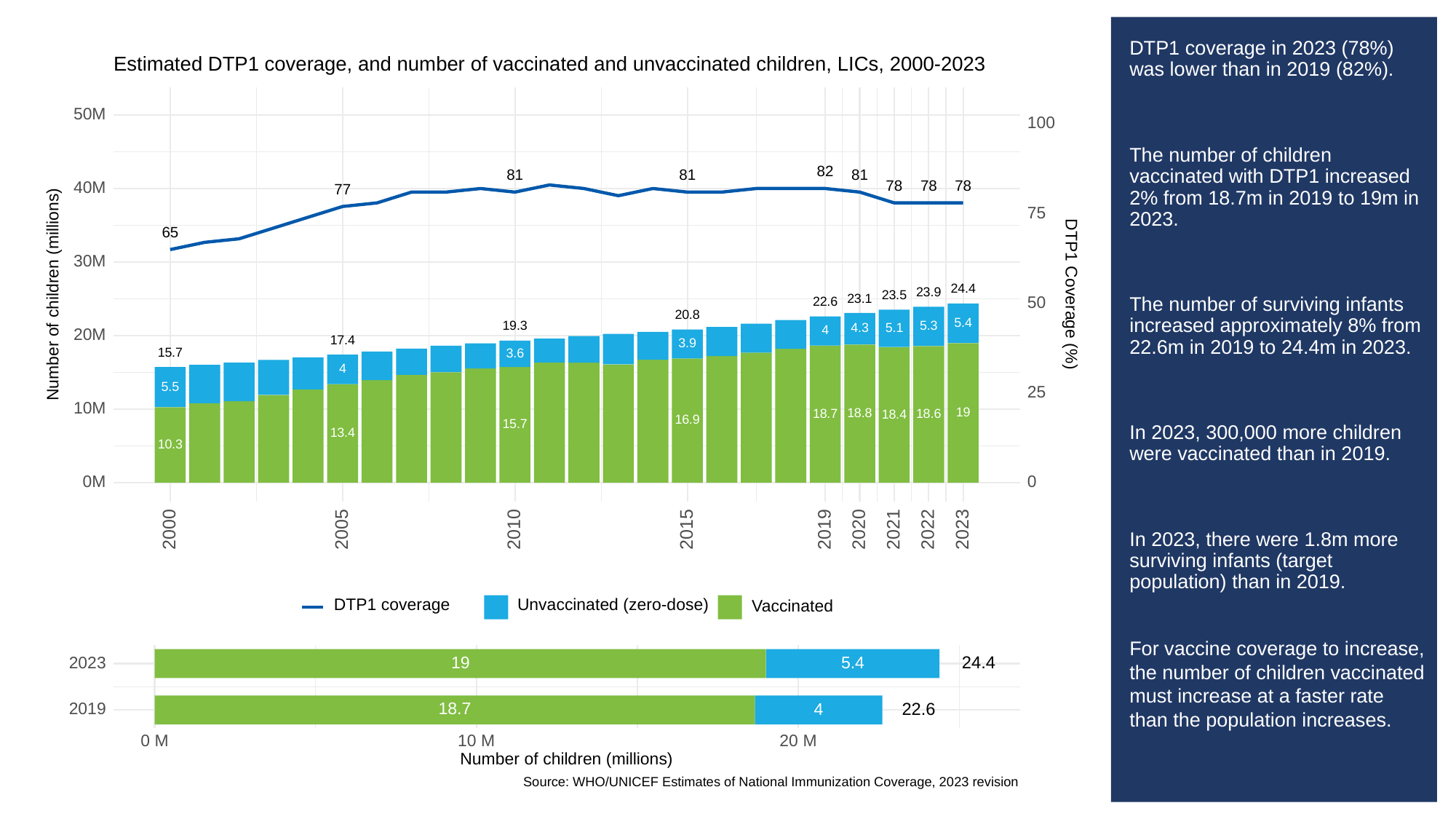

# DTP1 coverage in 2023 (78%) was lower than in 2019 (82%).

The number of children vaccinated with DTP1 increased 2% from 18.7m in 2019 to 19m in 2023.

The number of surviving infants increased approximately 8% from 22.6m in 2019 to 24.4m in 2023.

In 2023, 300,000 more children were vaccinated than in 2019.

In 2023, there were 1.8m more surviving infants (target population) than in 2019.

For vaccine coverage to increase, the number of children vaccinated must increase at a faster rate than the population increases.

Estimated DTP1 coverage, and number of vaccinated and unvaccinated children, LICs, 2000-2023

50M

100

82
81
81
81
78
78
78
40M

77

75

65
30M

24.4
Number of children (millions)
DTP1 Coverage (%)
23.9
23.5
23.1
50
22.6

20.8

5.4

5.3
19.3
5.1

4.3
4

20M

17.4

3.9

15.7

3.6

4

5.5

25

10M

19
18.8

18.7
18.6
18.4
16.9
15.7
13.4
10.3

0M
0

2023
2000
2005
2010
2015
2019
2020
2021
2022

Unvaccinated (zero-dose)
DTP1 coverage
Vaccinated

19
2023
24.4
5.4

22.6
18.7
2019
4

0 M
10 M
20 M
Number of children (millions)
Source: WHO/UNICEF Estimates of National Immunization Coverage, 2023 revision